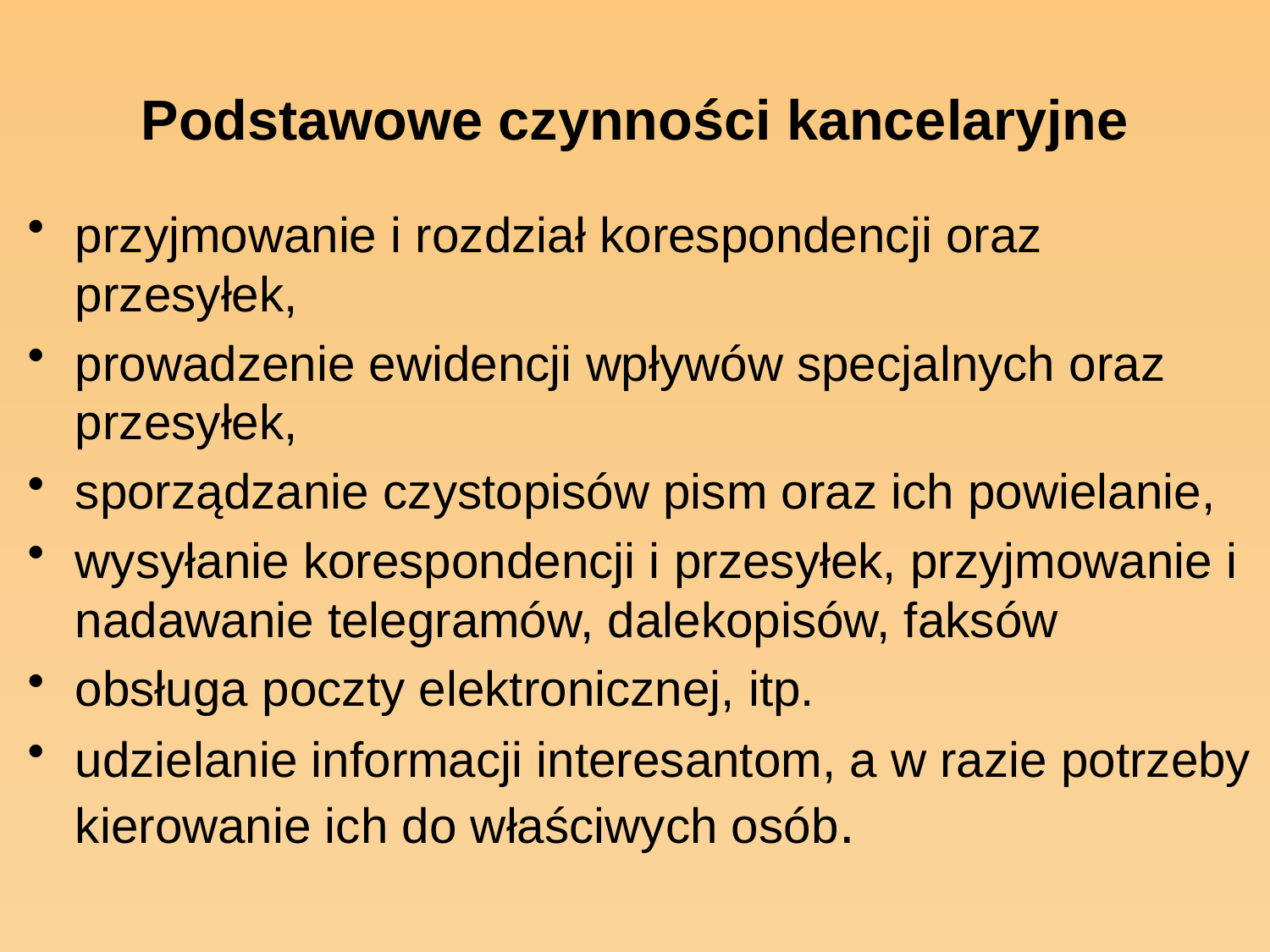

# Podstawowe czynności kancelaryjne
przyjmowanie i rozdział korespondencji oraz przesyłek,
prowadzenie ewidencji wpływów specjalnych oraz przesyłek,
sporządzanie czystopisów pism oraz ich powielanie,
wysyłanie korespondencji i przesyłek, przyjmowanie i nadawanie telegramów, dalekopisów, faksów
obsługa poczty elektronicznej, itp.
udzielanie informacji interesantom, a w razie potrzeby kierowanie ich do właściwych osób.